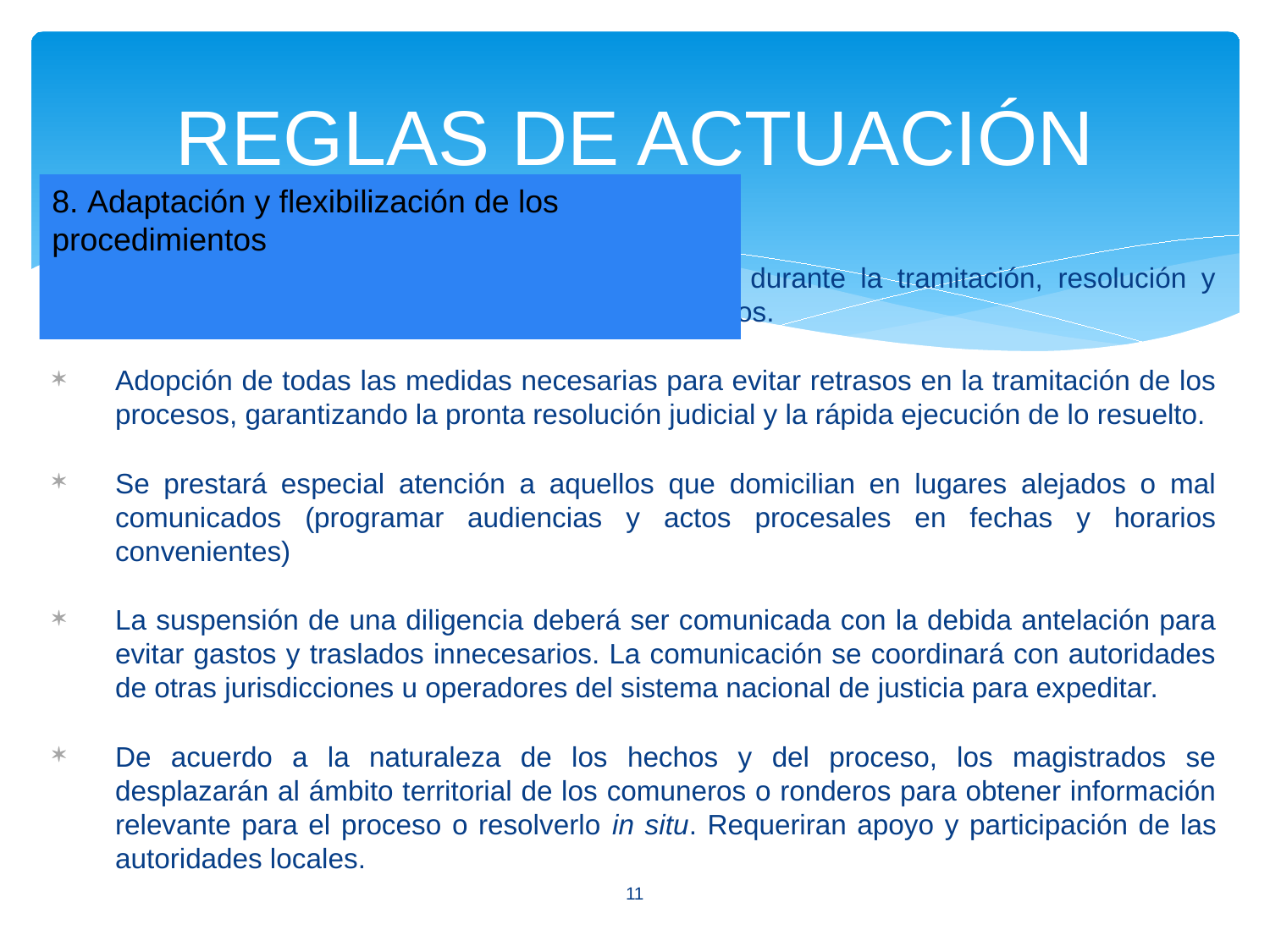

# REGLAS DE ACTUACIÓN
8. Adaptación y flexibilización de los procedimientos

Aplicación preferente del principio de  oralidad durante la tramitación, resolución y ejecución de los procesos de comuneros y ronderos.
Adopción de todas las medidas necesarias para evitar retrasos en la tramitación de los procesos, garantizando la pronta resolución judicial y la rápida ejecución de lo resuelto.
Se prestará especial atención a aquellos que domicilian en lugares alejados o mal comunicados (programar audiencias y actos procesales en fechas y horarios convenientes)
La suspensión de una diligencia deberá ser comunicada con la debida antelación para evitar gastos y traslados innecesarios. La comunicación se coordinará con autoridades de otras jurisdicciones u operadores del sistema nacional de justicia para expeditar.
De acuerdo a la naturaleza de los hechos y del proceso, los magistrados se desplazarán al ámbito territorial de los comuneros o ronderos para obtener información relevante para el proceso o resolverlo in situ. Requeriran apoyo y participación de las autoridades locales.

11